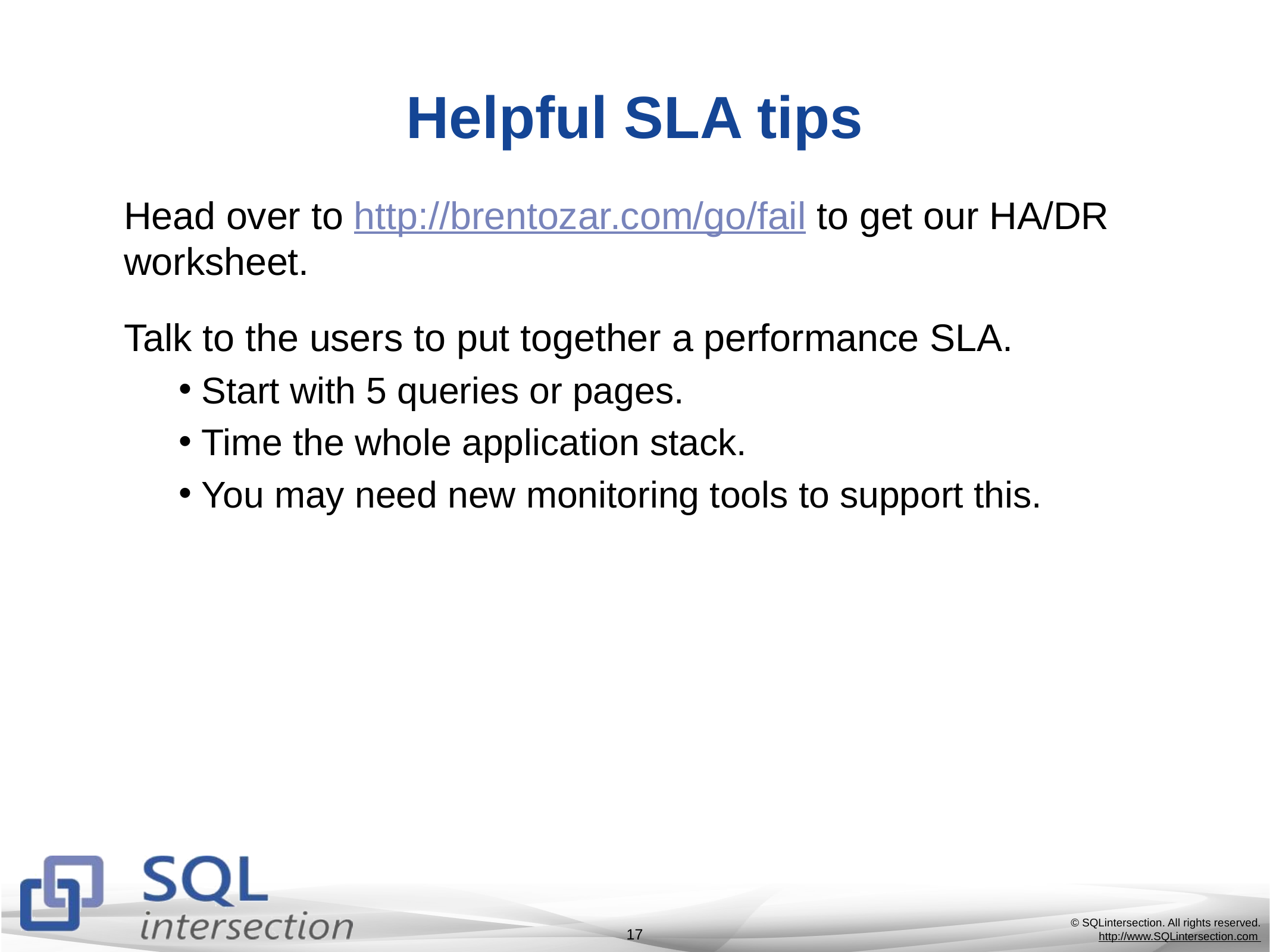

# Helpful SLA tips
Head over to http://brentozar.com/go/fail to get our HA/DR worksheet.
Talk to the users to put together a performance SLA.
Start with 5 queries or pages.
Time the whole application stack.
You may need new monitoring tools to support this.